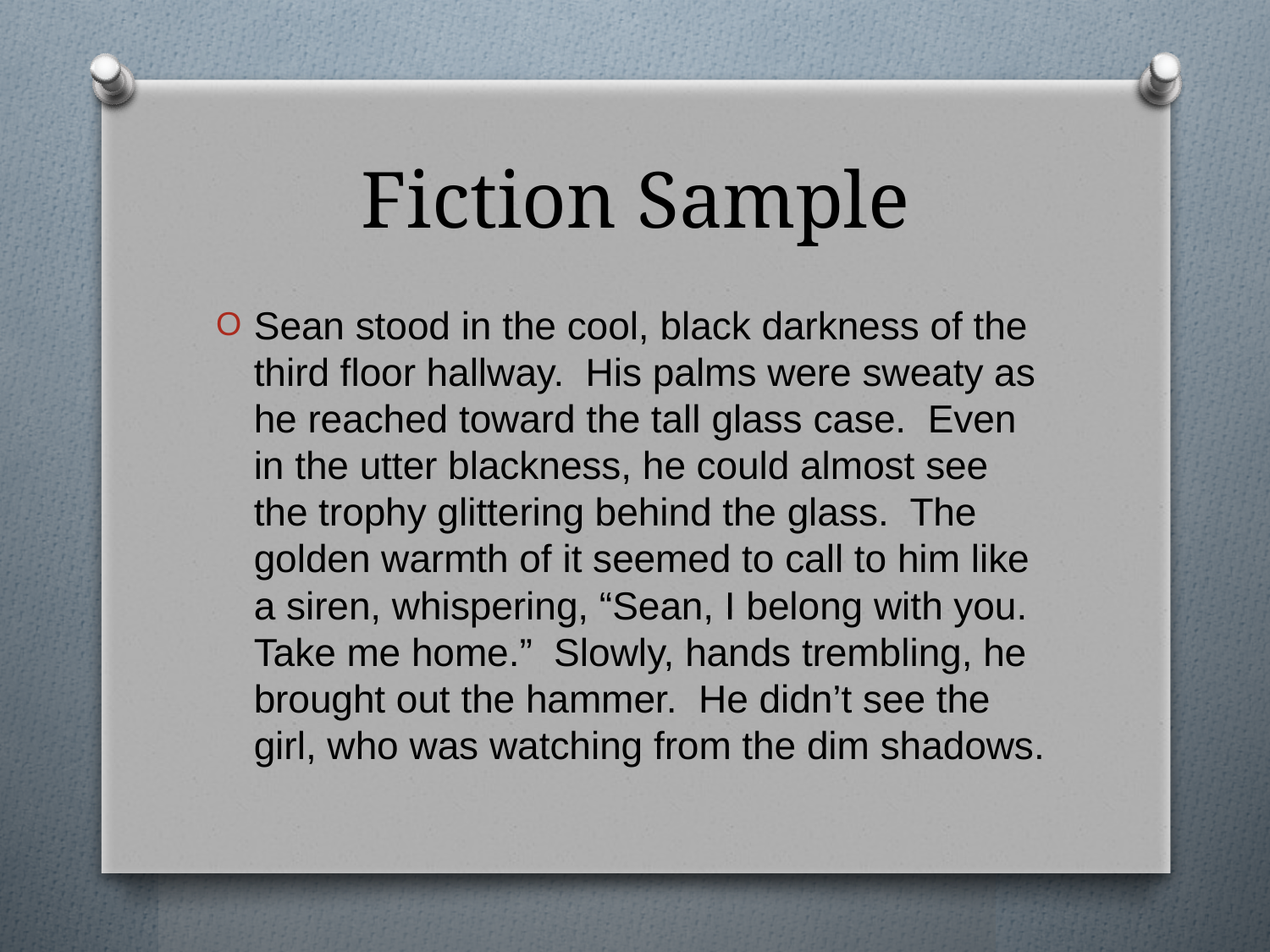

# Fiction Sample
Sean stood in the cool, black darkness of the third floor hallway.  His palms were sweaty as he reached toward the tall glass case.  Even in the utter blackness, he could almost see the trophy glittering behind the glass.  The golden warmth of it seemed to call to him like a siren, whispering, “Sean, I belong with you.  Take me home.”  Slowly, hands trembling, he brought out the hammer.  He didn’t see the girl, who was watching from the dim shadows.